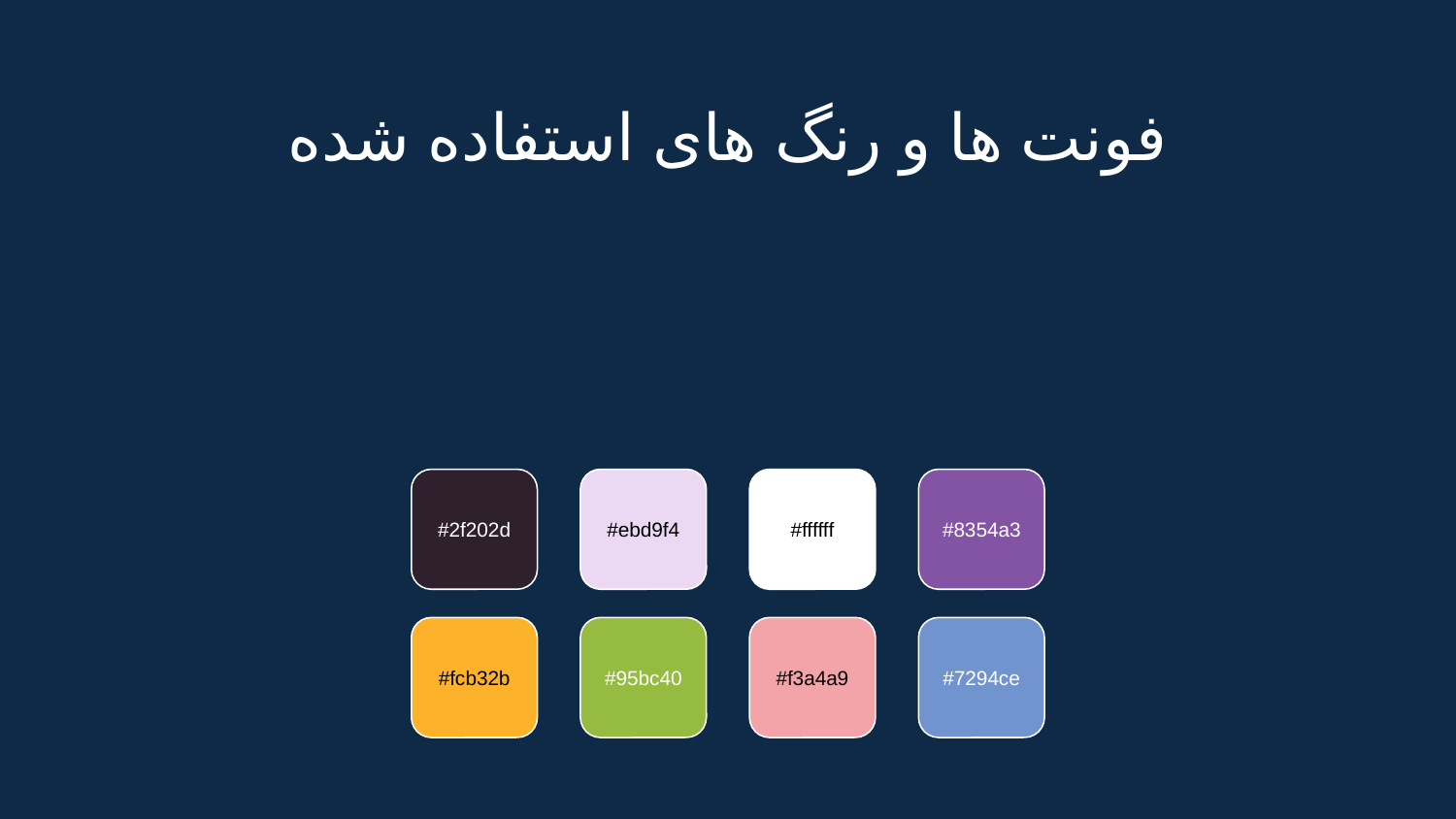

# فونت ها و رنگ های استفاده شده

#2f202d
#ebd9f4
#ffffff
#8354a3

#fcb32b
#95bc40
#f3a4a9
#7294ce